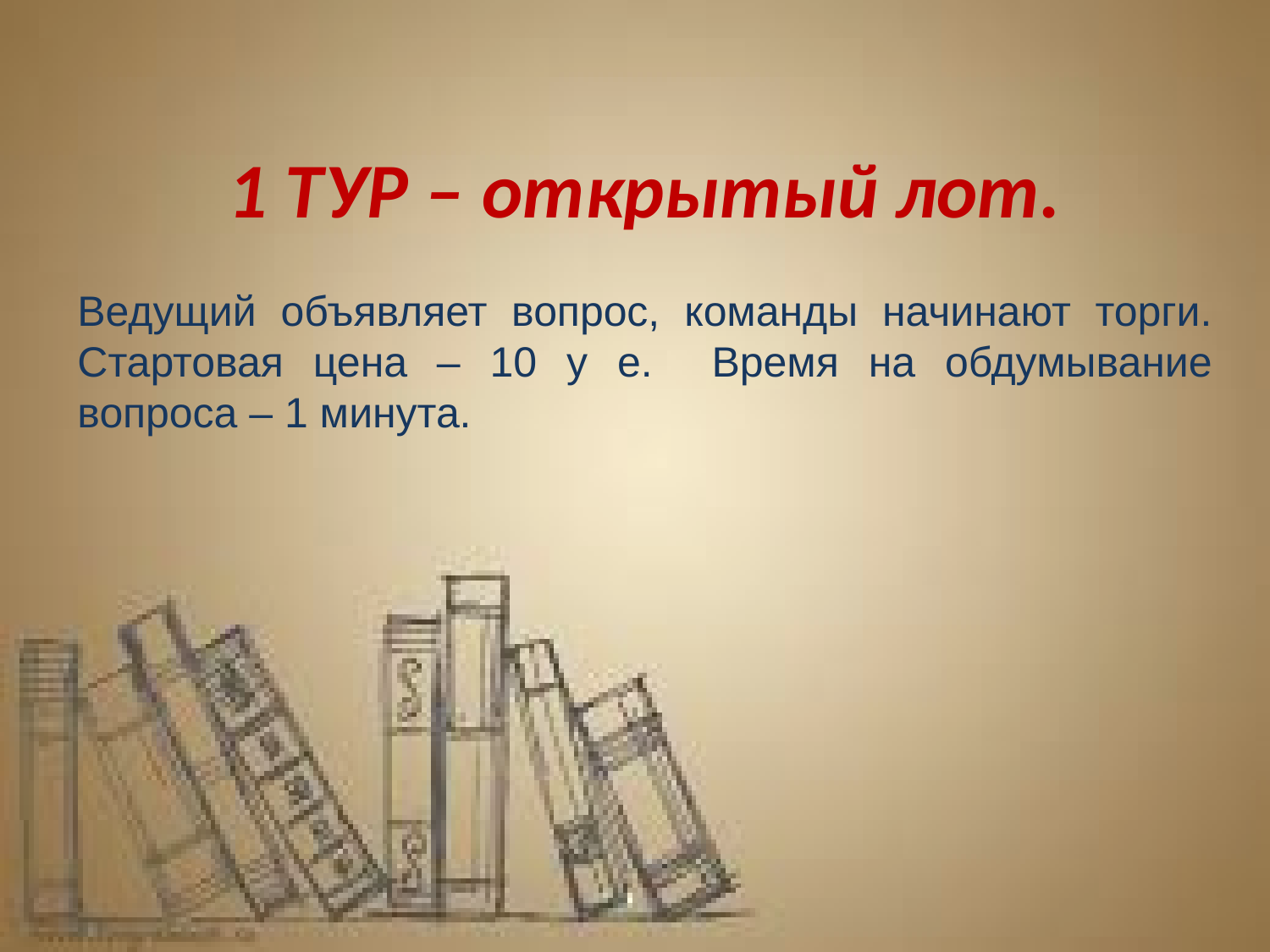

1 ТУР – открытый лот.

Ведущий объявляет вопрос, команды начинают торги. Стартовая цена – 10 у е.  Время на обдумывание вопроса – 1 минута.